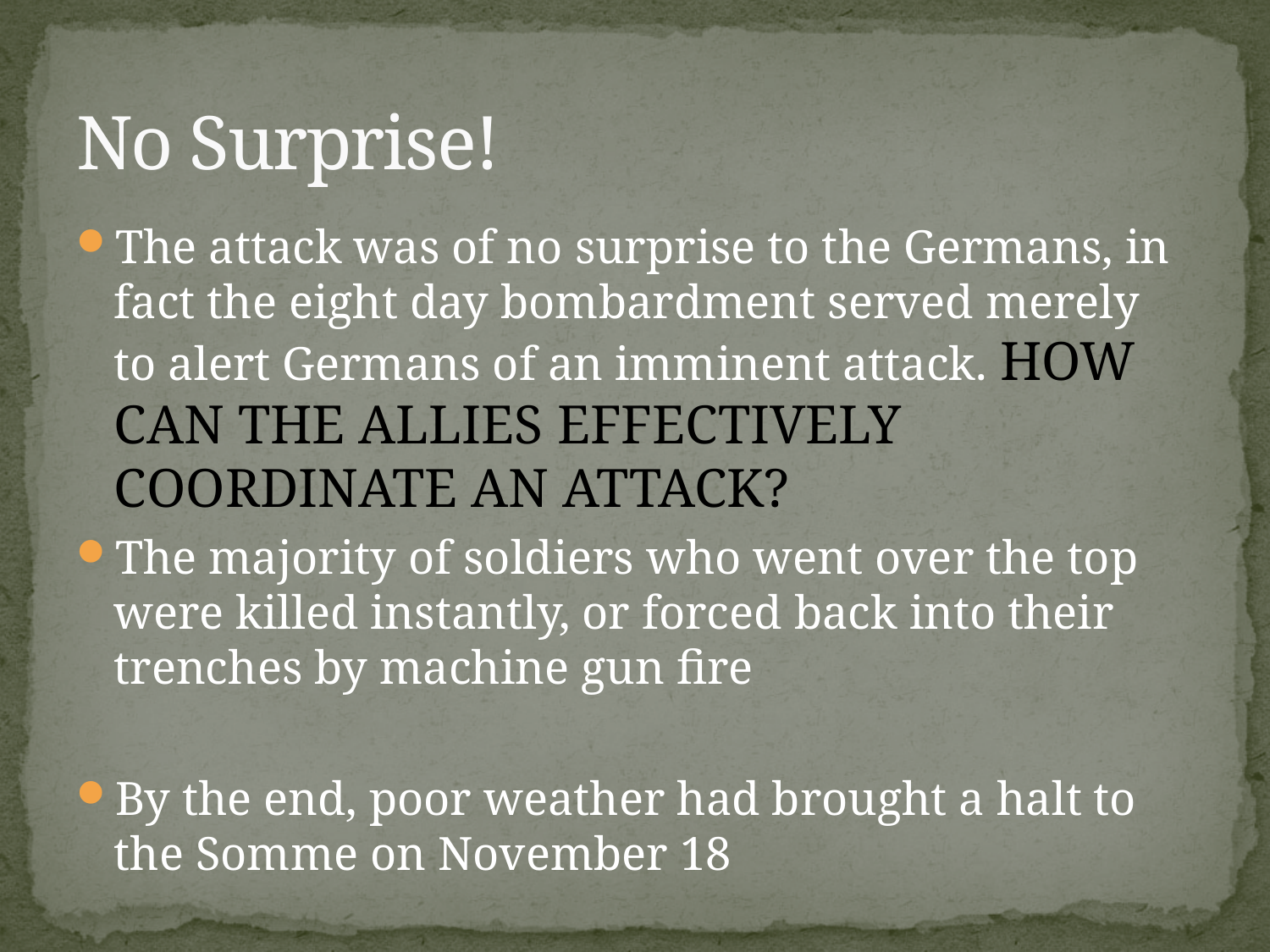

# No Surprise!
The attack was of no surprise to the Germans, in fact the eight day bombardment served merely to alert Germans of an imminent attack. HOW CAN THE ALLIES EFFECTIVELY COORDINATE AN ATTACK?
The majority of soldiers who went over the top were killed instantly, or forced back into their trenches by machine gun fire

By the end, poor weather had brought a halt to the Somme on November 18